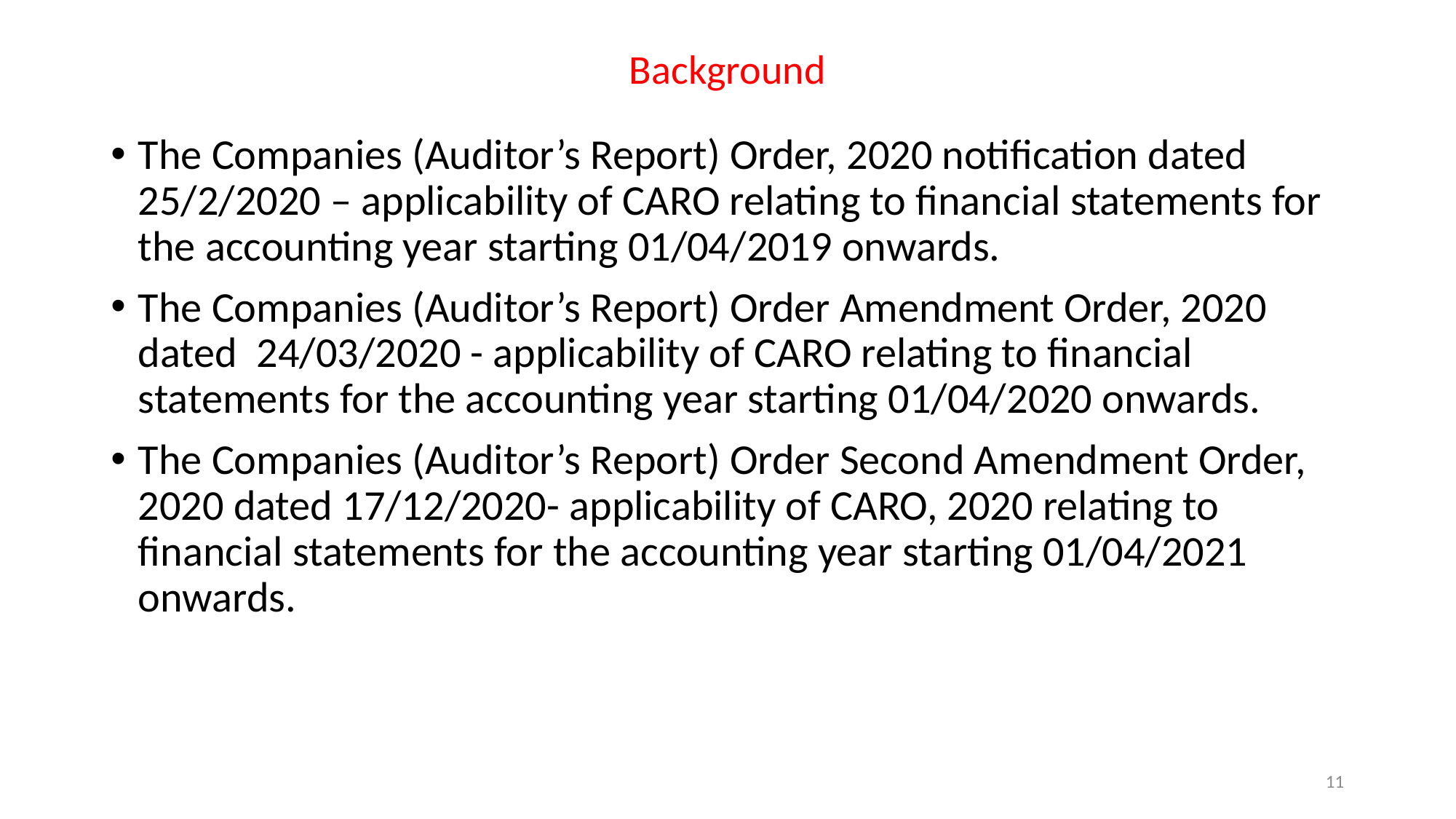

# Background
The Companies (Auditor’s Report) Order, 2020 notification dated 25/2/2020 – applicability of CARO relating to financial statements for the accounting year starting 01/04/2019 onwards.
The Companies (Auditor’s Report) Order Amendment Order, 2020 dated  24/03/2020 - applicability of CARO relating to financial statements for the accounting year starting 01/04/2020 onwards.
The Companies (Auditor’s Report) Order Second Amendment Order, 2020 dated 17/12/2020- applicability of CARO, 2020 relating to financial statements for the accounting year starting 01/04/2021 onwards.

11